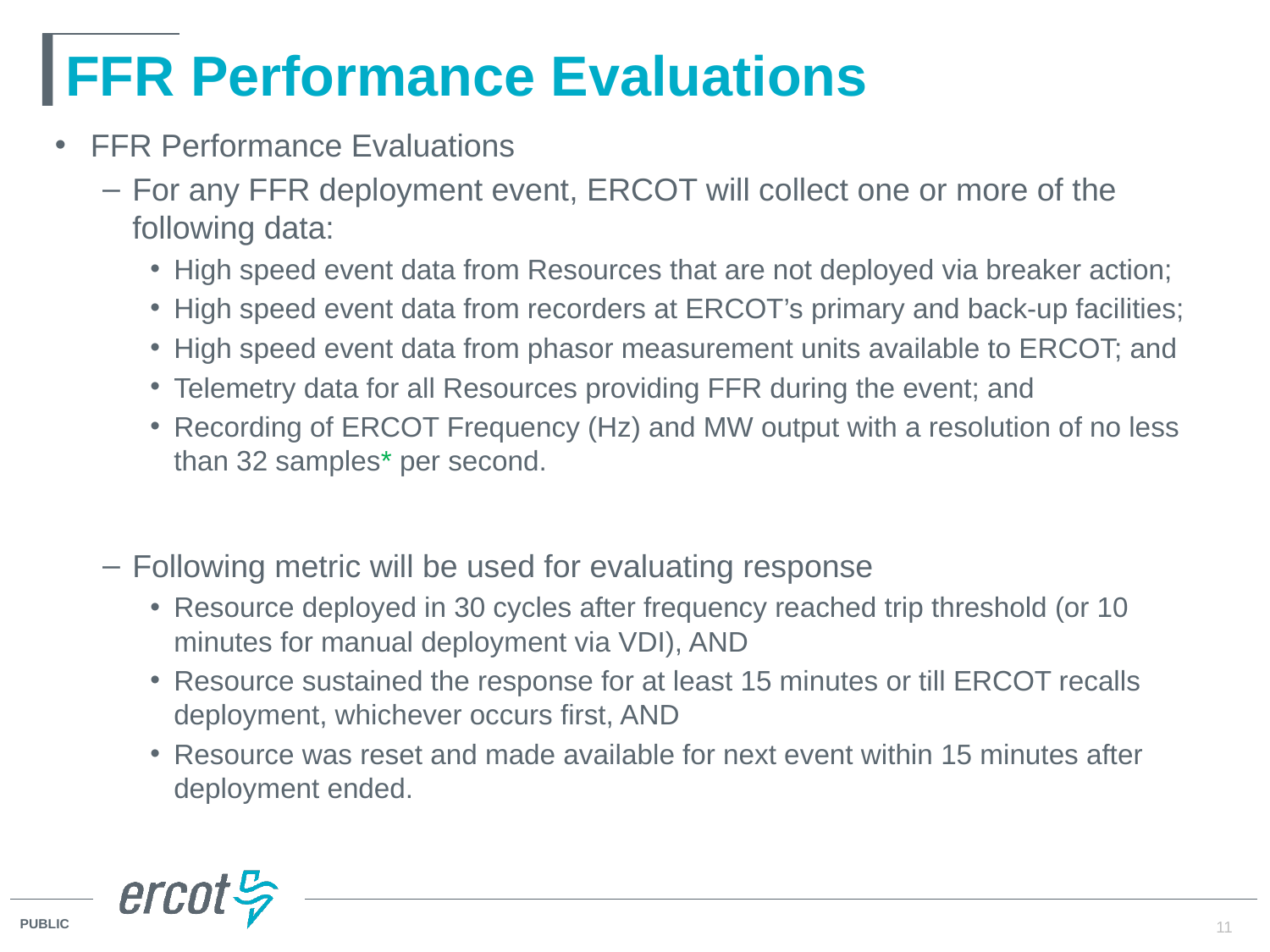

# FFR Performance Evaluations
FFR Performance Evaluations
For any FFR deployment event, ERCOT will collect one or more of the following data:
High speed event data from Resources that are not deployed via breaker action;
High speed event data from recorders at ERCOT’s primary and back-up facilities;
High speed event data from phasor measurement units available to ERCOT; and
Telemetry data for all Resources providing FFR during the event; and
Recording of ERCOT Frequency (Hz) and MW output with a resolution of no less than 32 samples* per second.

Following metric will be used for evaluating response
Resource deployed in 30 cycles after frequency reached trip threshold (or 10 minutes for manual deployment via VDI), AND
Resource sustained the response for at least 15 minutes or till ERCOT recalls deployment, whichever occurs first, AND
Resource was reset and made available for next event within 15 minutes after deployment ended.

11